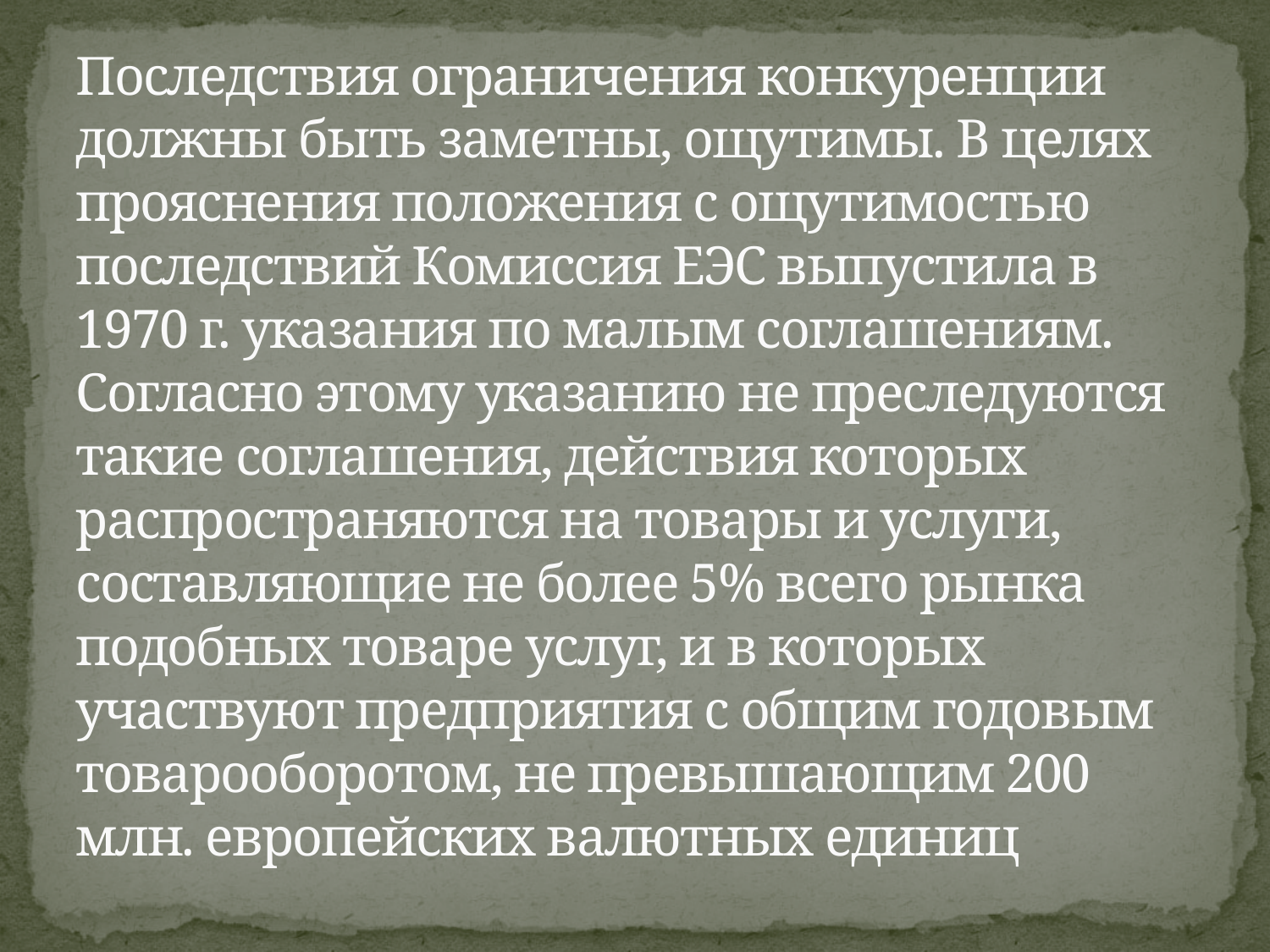

# Последствия ограничения конкуренции должны быть заметны, ощутимы. В целях прояснения положения с ощутимостью последствий Комиссия ЕЭС выпустила в 1970 г. указания по малым соглашениям. Согласно этому указанию не преследуются такие соглашения, действия которых распространяются на товары и услуги, составляющие не более 5% всего рынка подобных товаре услуг, и в которых участвуют предприятия с общим годовым товарооборотом, не превышающим 200 млн. европейских валютных единиц